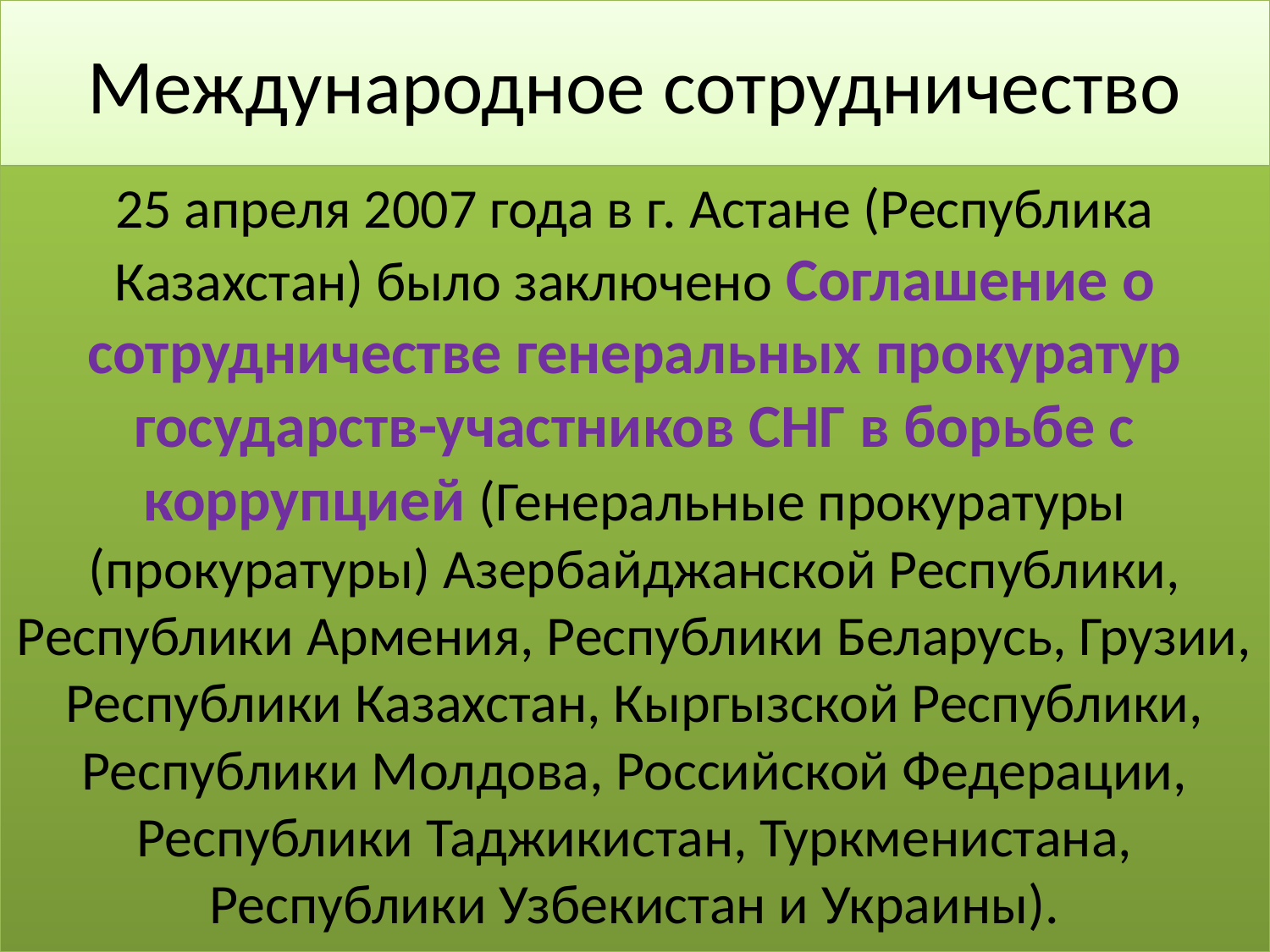

# Международное сотрудничество
25 апреля 2007 года в г. Астане (Республика Казахстан) было заключено Соглашение о сотрудничестве генеральных прокуратур государств-участников СНГ в борьбе с коррупцией (Генеральные прокуратуры (прокуратуры) Азербайджанской Республики, Республики Армения, Республики Беларусь, Грузии, Республики Казахстан, Кыргызской Республики, Республики Молдова, Российской Федерации, Республики Таджикистан, Туркменистана, Республики Узбекистан и Украины).
21